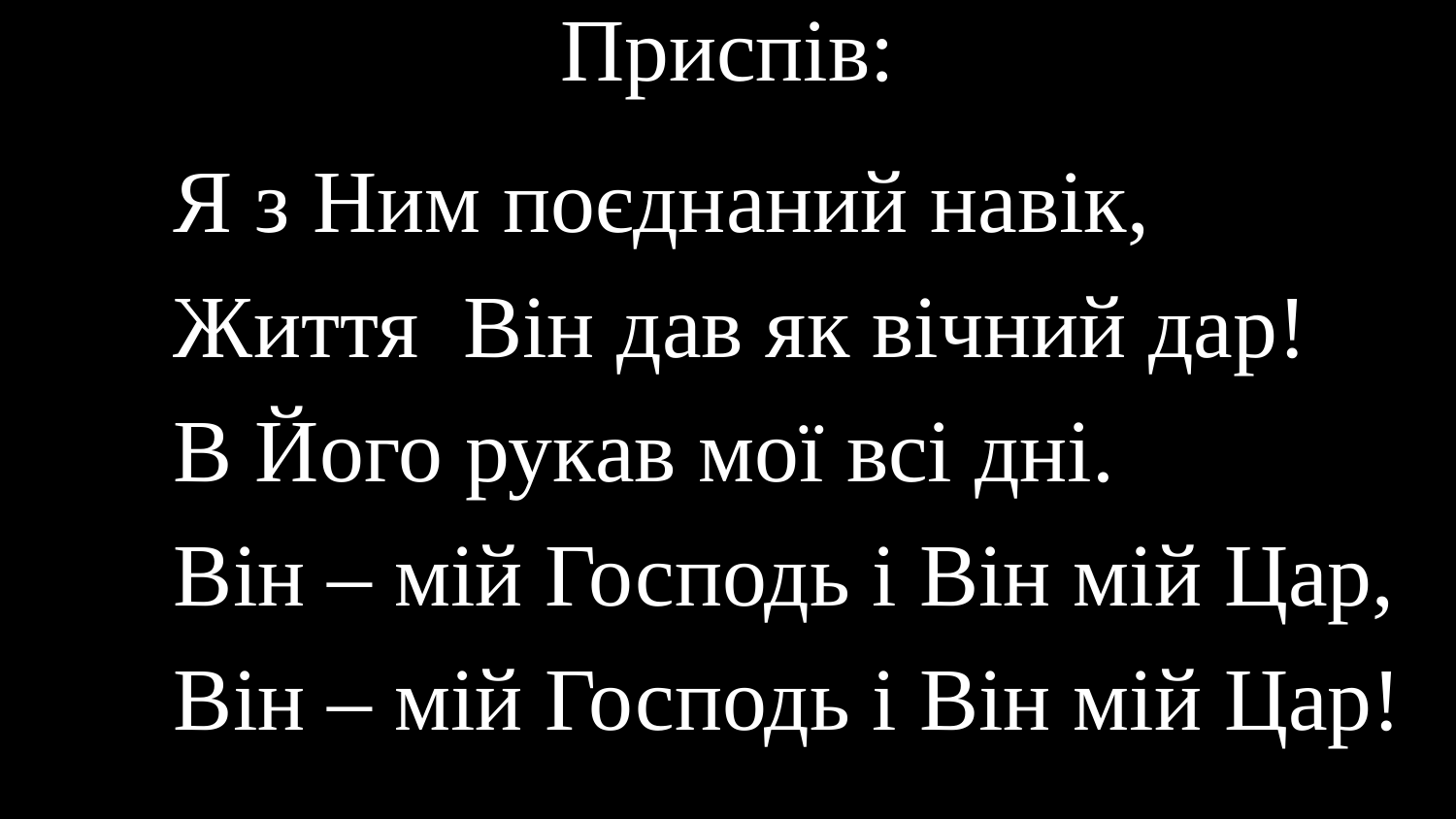

# Приспів:
Я з Ним поєднаний навік,
Життя  Він дав як вічний дар!
В Його рукав мої всі дні.
Він – мій Господь і Він мій Цар,
Він – мій Господь і Він мій Цар!